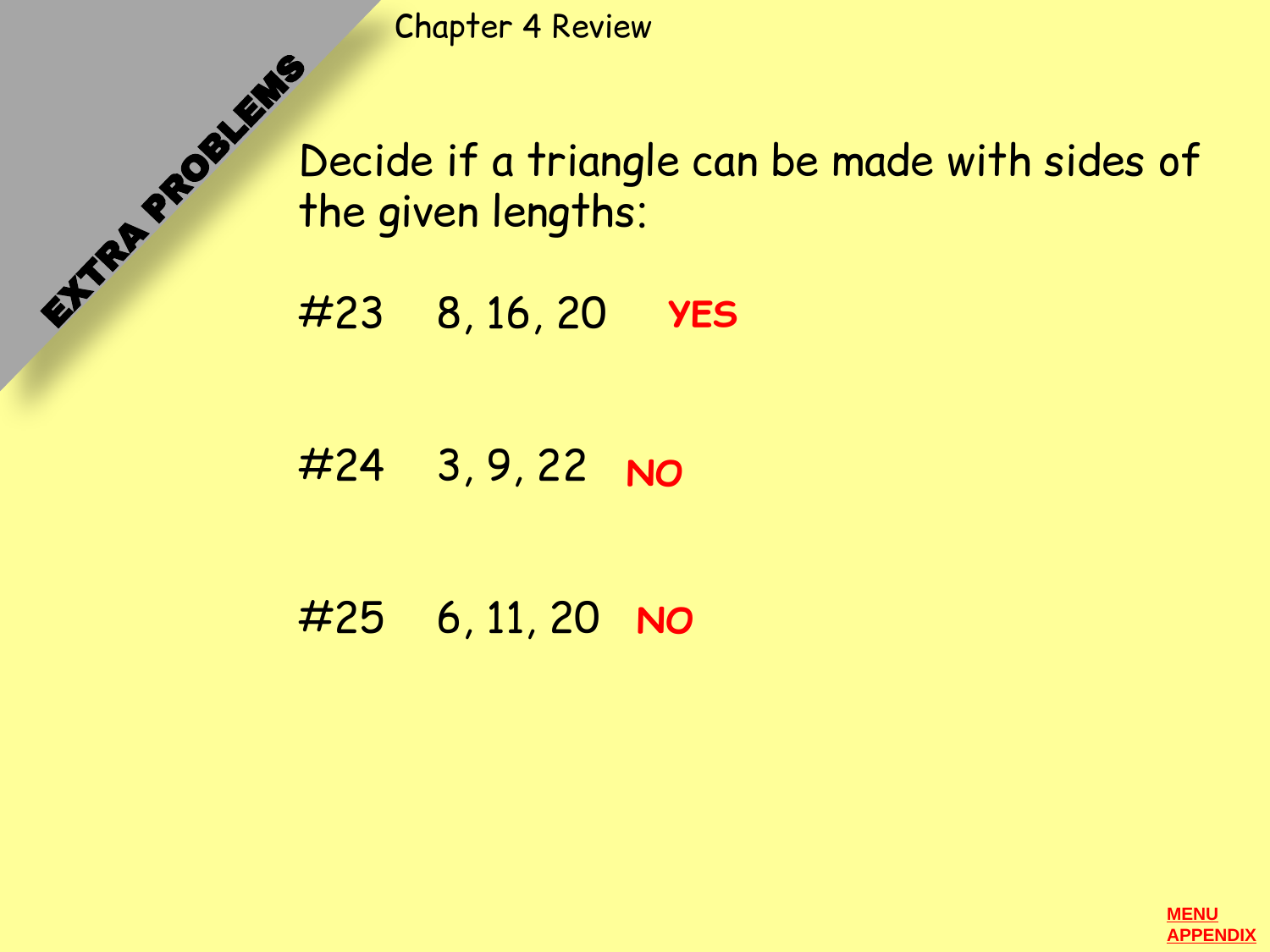

Chapter 4 Review

Decide if a triangle can be made with sides of the given lengths:

#23    8, 16, 20

#24    3, 9, 22

#25    6, 11, 20

EXTRA PROBLEMS
EXTRA PROBLEMS
YES
NO
NO
MENU
APPENDIX